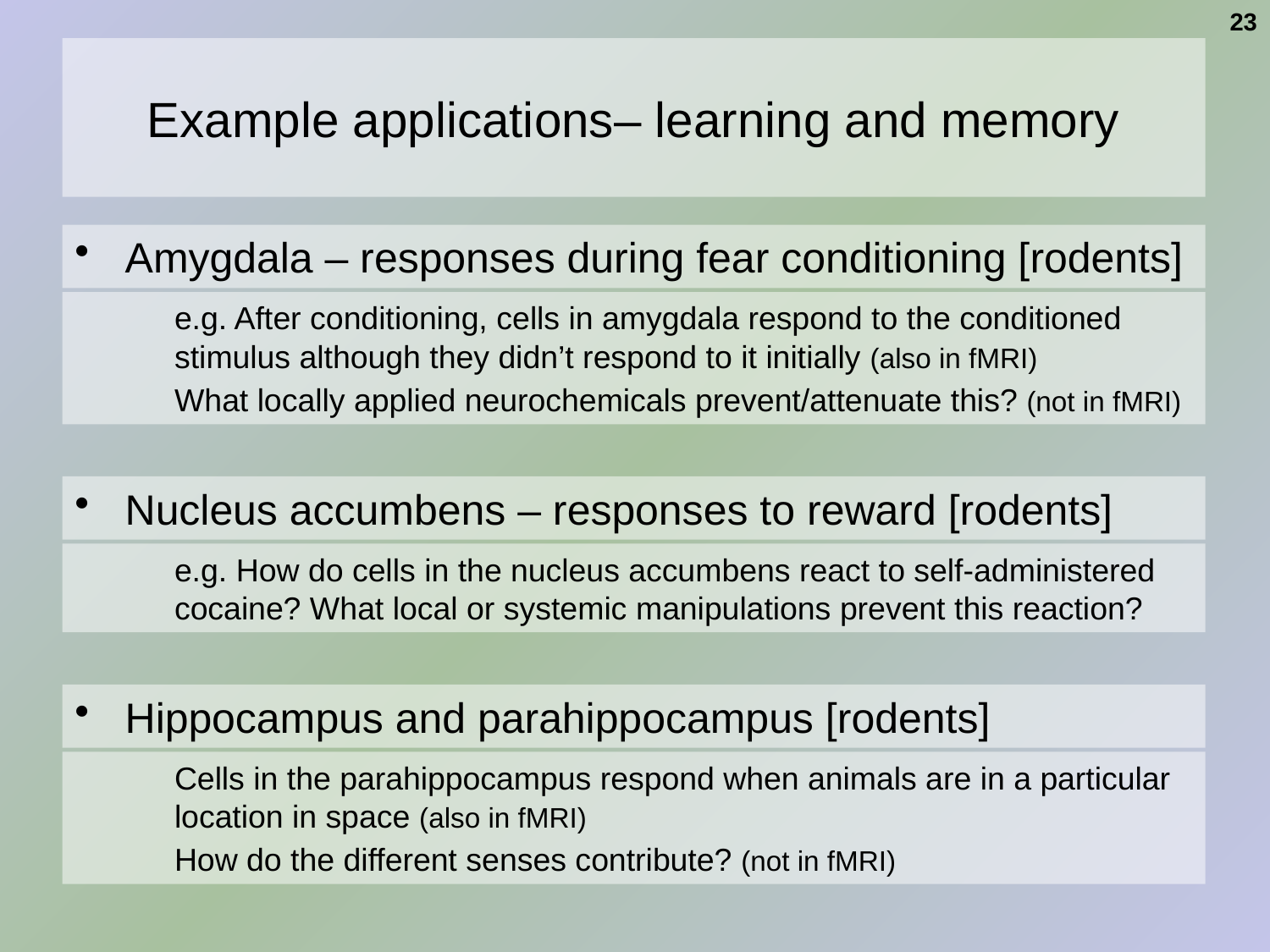

23
# Example applications– learning and memory
Amygdala – responses during fear conditioning [rodents]
e.g. After conditioning, cells in amygdala respond to the conditioned stimulus although they didn’t respond to it initially (also in fMRI)
What locally applied neurochemicals prevent/attenuate this? (not in fMRI)
Nucleus accumbens – responses to reward [rodents]
e.g. How do cells in the nucleus accumbens react to self-administered cocaine? What local or systemic manipulations prevent this reaction?
Hippocampus and parahippocampus [rodents]
Cells in the parahippocampus respond when animals are in a particular location in space (also in fMRI)
How do the different senses contribute? (not in fMRI)